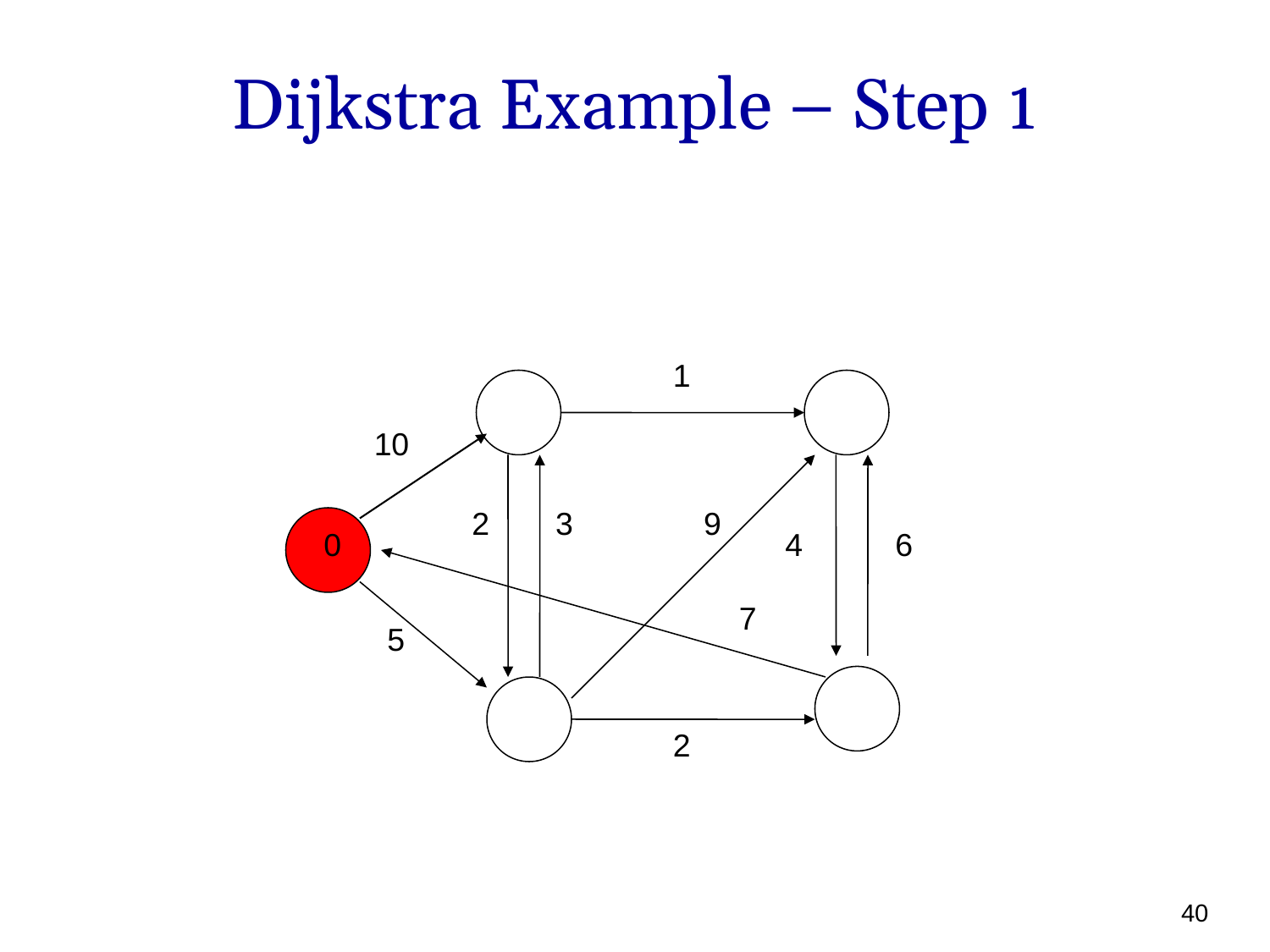

# Dijkstra Example – Step 1
1

10

2
3
9

0
4
6

7
5

2
40